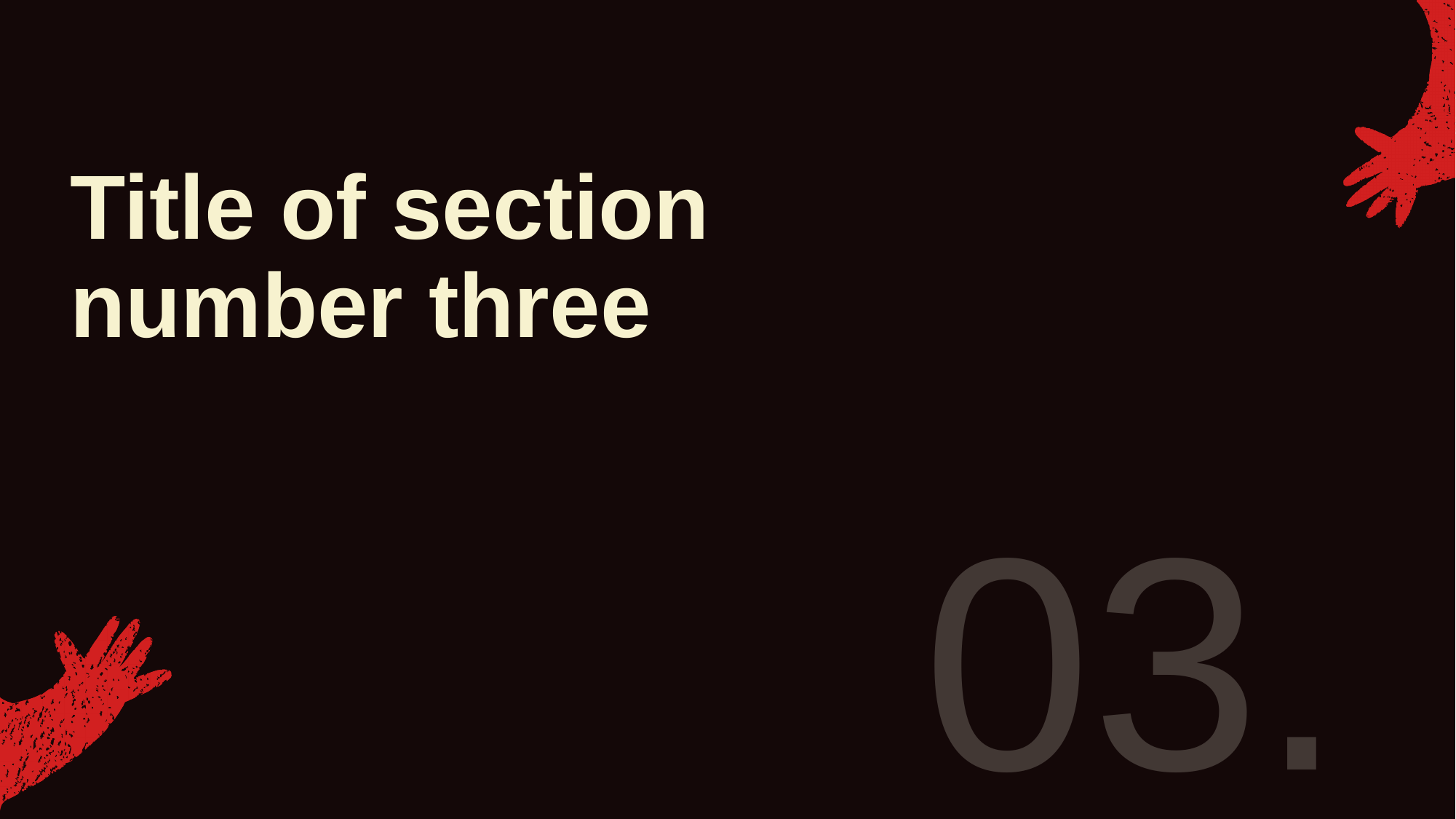

# Title of section number three
03.